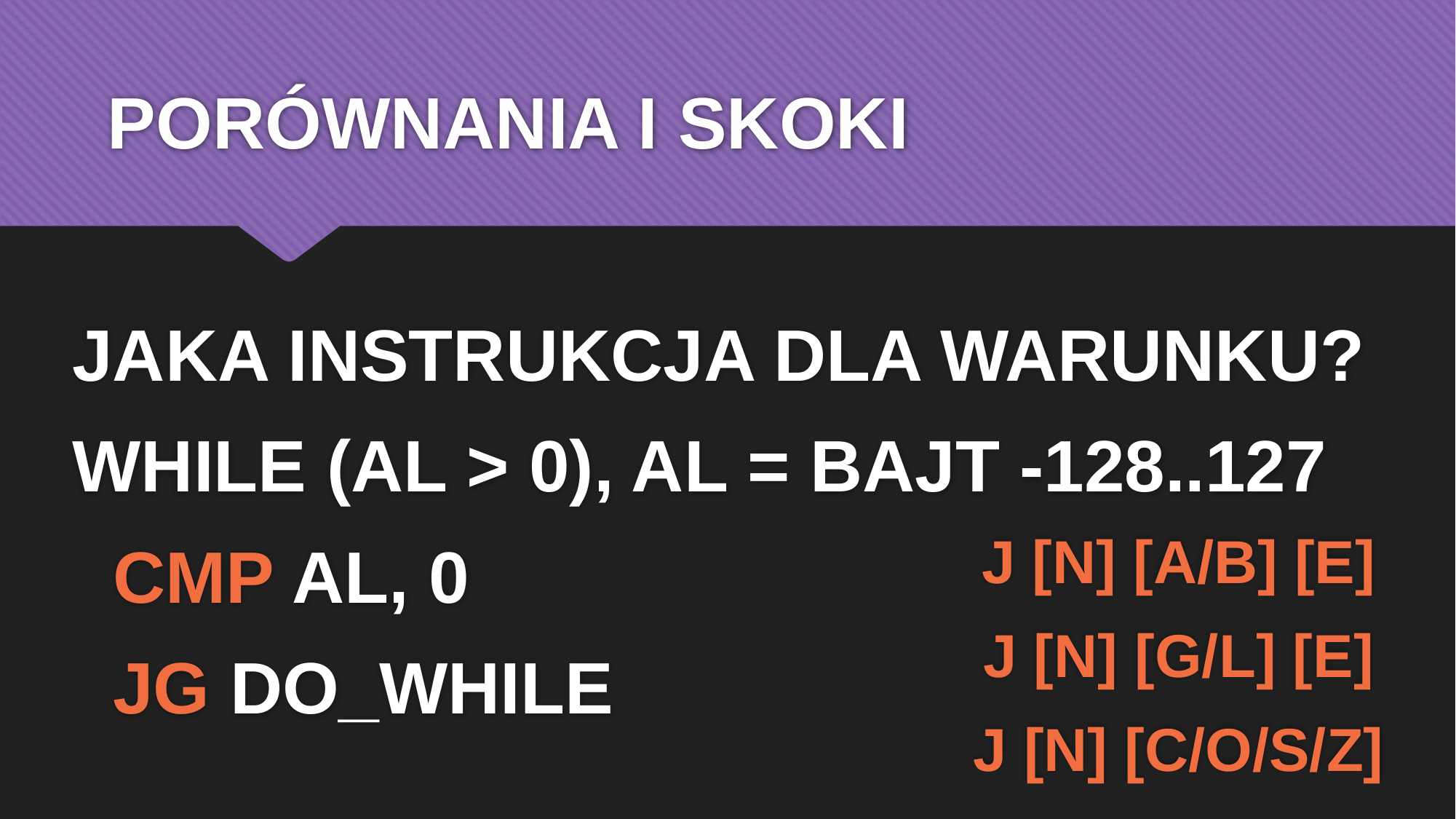

# PORÓWNANIA I SKOKI
JAKA INSTRUKCJA DLA WARUNKU?
WHILE (AL > 0), AL = BAJT -128..127
  CMP AL, 0
  JG DO_WHILE
J [N] [A/B] [E]
J [N] [G/L] [E]
J [N] [C/O/S/Z]